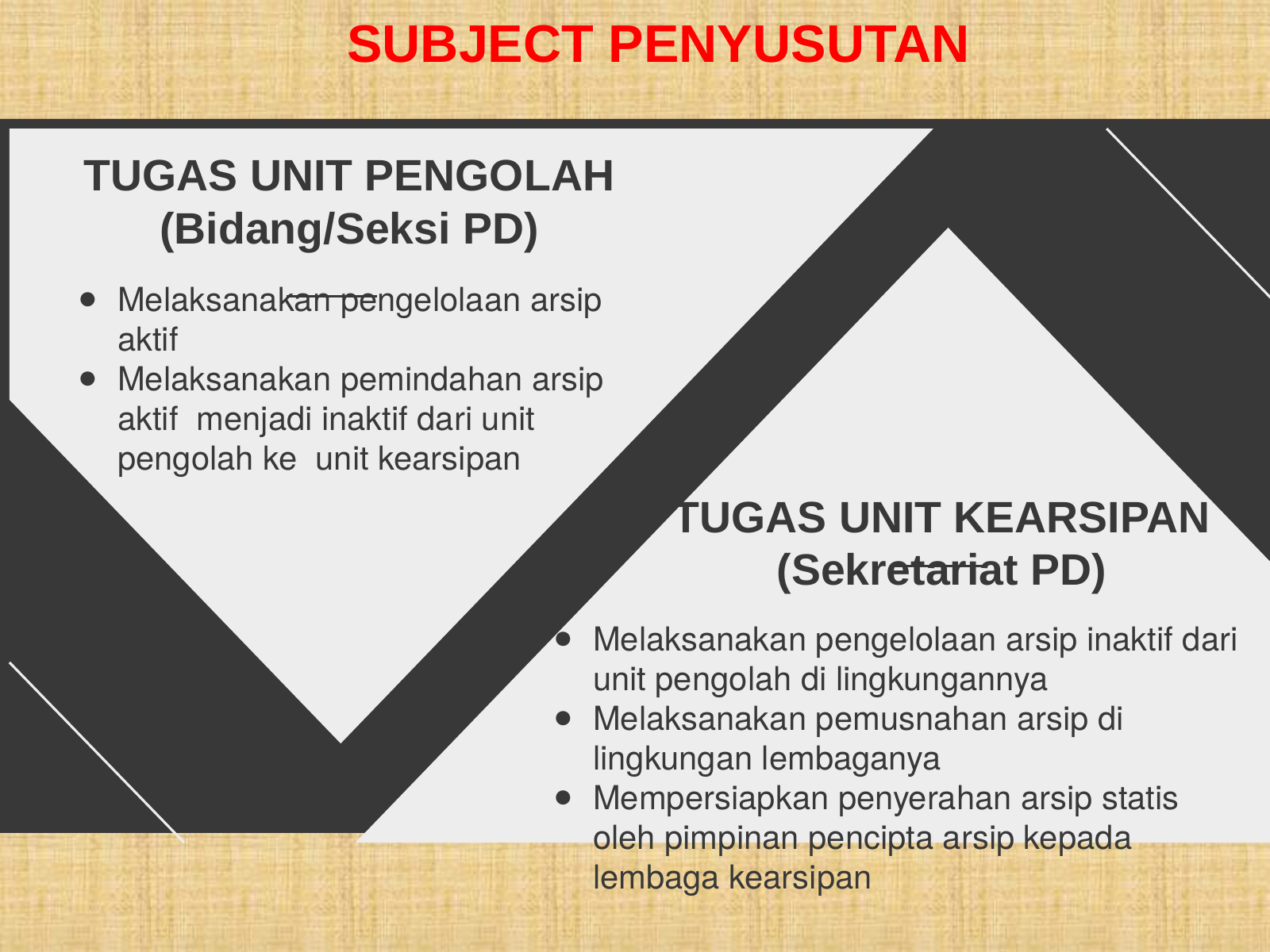

SUBJECT PENYUSUTAN

# TUGAS UNIT PENGOLAH (Bidang/Seksi PD)
Melaksanakan pengelolaan arsip aktif
Melaksanakan pemindahan arsip aktif  menjadi inaktif dari unit pengolah ke  unit kearsipan

TUGAS UNIT KEARSIPAN
(Sekretariat PD)
Melaksanakan pengelolaan arsip inaktif dari
unit pengolah di lingkungannya
Melaksanakan pemusnahan arsip di
lingkungan lembaganya
Mempersiapkan penyerahan arsip statis  oleh pimpinan pencipta arsip kepada  lembaga kearsipan